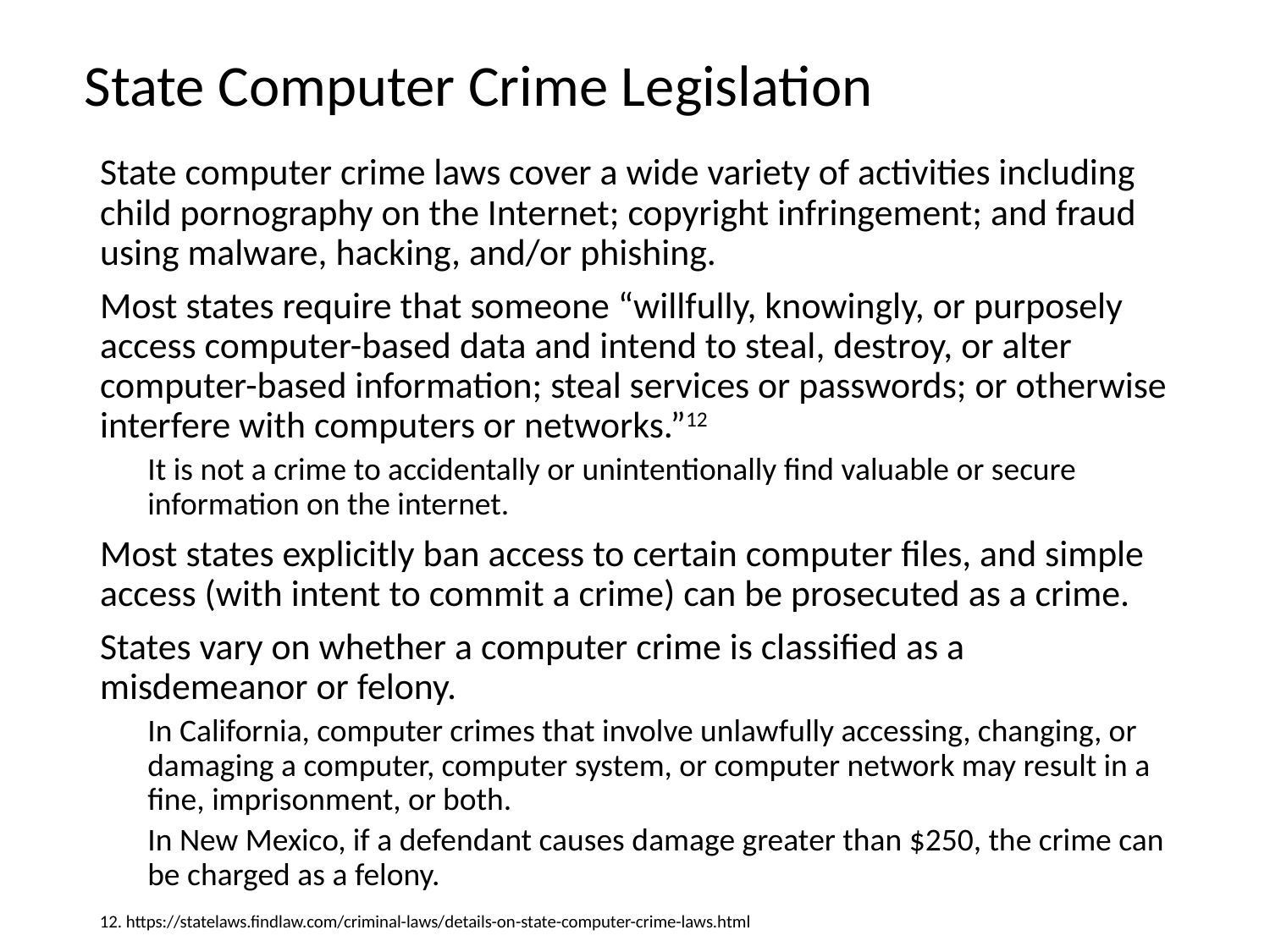

# State Computer Crime Legislation
State computer crime laws cover a wide variety of activities including child pornography on the Internet; copyright infringement; and fraud using malware, hacking, and/or phishing.
Most states require that someone “willfully, knowingly, or purposely access computer-based data and intend to steal, destroy, or alter computer-based information; steal services or passwords; or otherwise interfere with computers or networks.”12
It is not a crime to accidentally or unintentionally find valuable or secure information on the internet.
Most states explicitly ban access to certain computer files, and simple access (with intent to commit a crime) can be prosecuted as a crime.
States vary on whether a computer crime is classified as a misdemeanor or felony.
In California, computer crimes that involve unlawfully accessing, changing, or damaging a computer, computer system, or computer network may result in a fine, imprisonment, or both.
In New Mexico, if a defendant causes damage greater than $250, the crime can be charged as a felony.
12. https://statelaws.findlaw.com/criminal-laws/details-on-state-computer-crime-laws.html